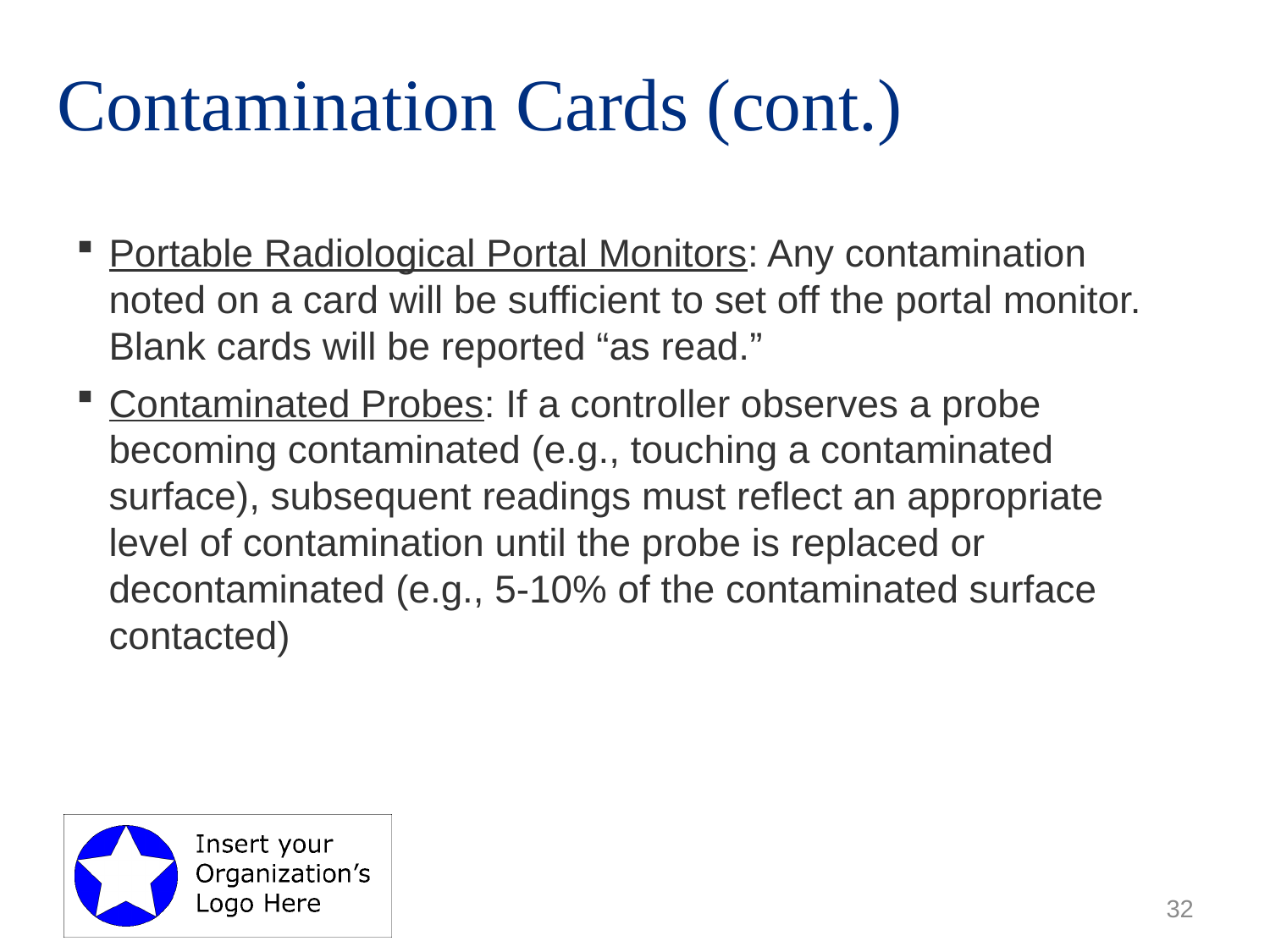

# Contamination Cards (cont.)
Portable Radiological Portal Monitors: Any contamination noted on a card will be sufficient to set off the portal monitor. Blank cards will be reported “as read.”
Contaminated Probes: If a controller observes a probe becoming contaminated (e.g., touching a contaminated surface), subsequent readings must reflect an appropriate level of contamination until the probe is replaced or decontaminated (e.g., 5-10% of the contaminated surface contacted)

32